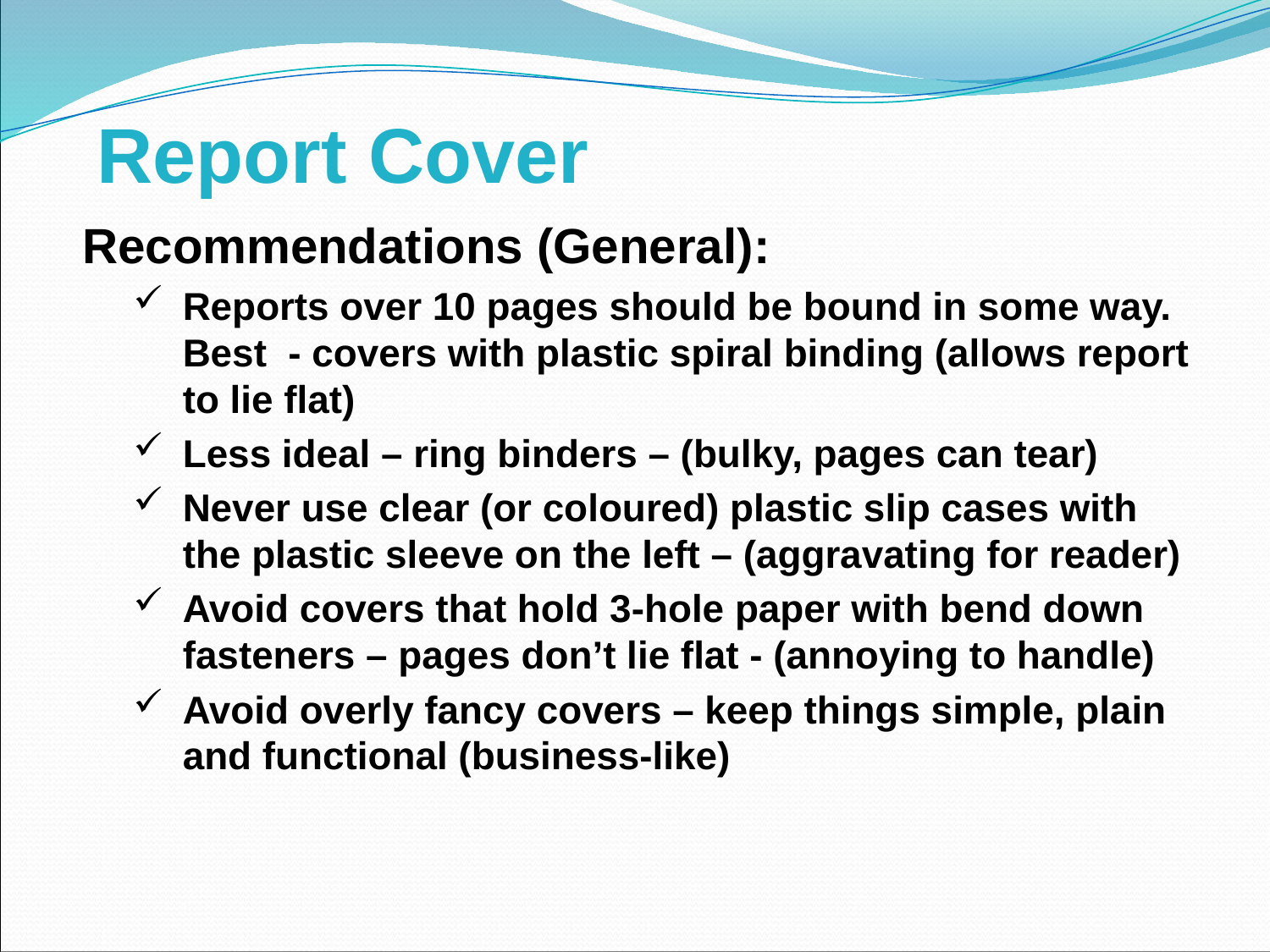

# Report Cover
Recommendations (General):
Reports over 10 pages should be bound in some way.  Best  - covers with plastic spiral binding (allows report to lie flat)
Less ideal – ring binders – (bulky, pages can tear)
Never use clear (or coloured) plastic slip cases with the plastic sleeve on the left – (aggravating for reader)
Avoid covers that hold 3-hole paper with bend down fasteners – pages don’t lie flat - (annoying to handle)
Avoid overly fancy covers – keep things simple, plain and functional (business-like)